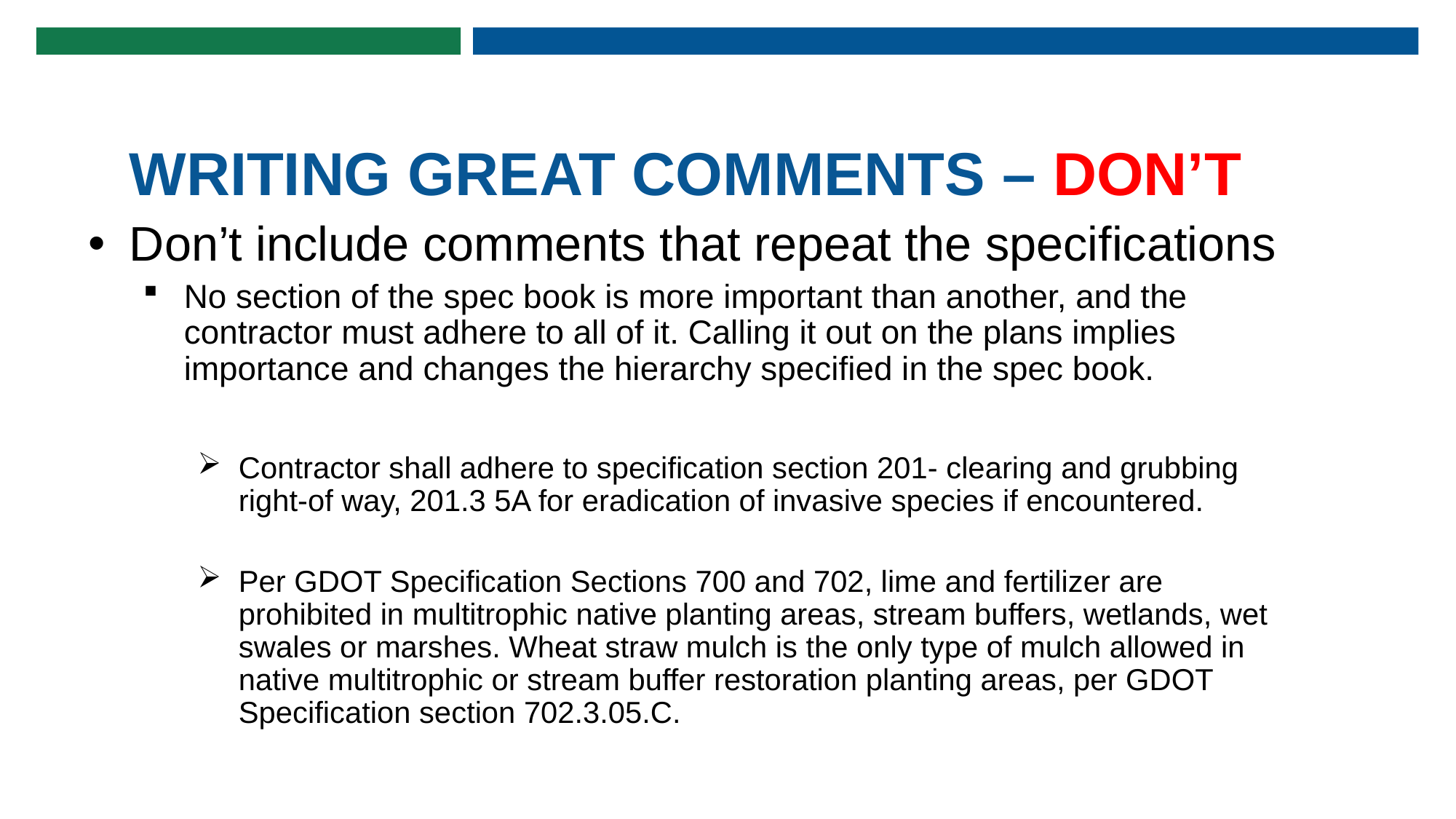

# WRITING GREAT COMMENTS – DON’T
Don’t include comments that repeat the specifications
No section of the spec book is more important than another, and the contractor must adhere to all of it. Calling it out on the plans implies importance and changes the hierarchy specified in the spec book.

Contractor shall adhere to specification section 201- clearing and grubbing right-of way, 201.3 5A for eradication of invasive species if encountered.

Per GDOT Specification Sections 700 and 702, lime and fertilizer are prohibited in multitrophic native planting areas, stream buffers, wetlands, wet swales or marshes. Wheat straw mulch is the only type of mulch allowed in native multitrophic or stream buffer restoration planting areas, per GDOT Specification section 702.3.05.C.